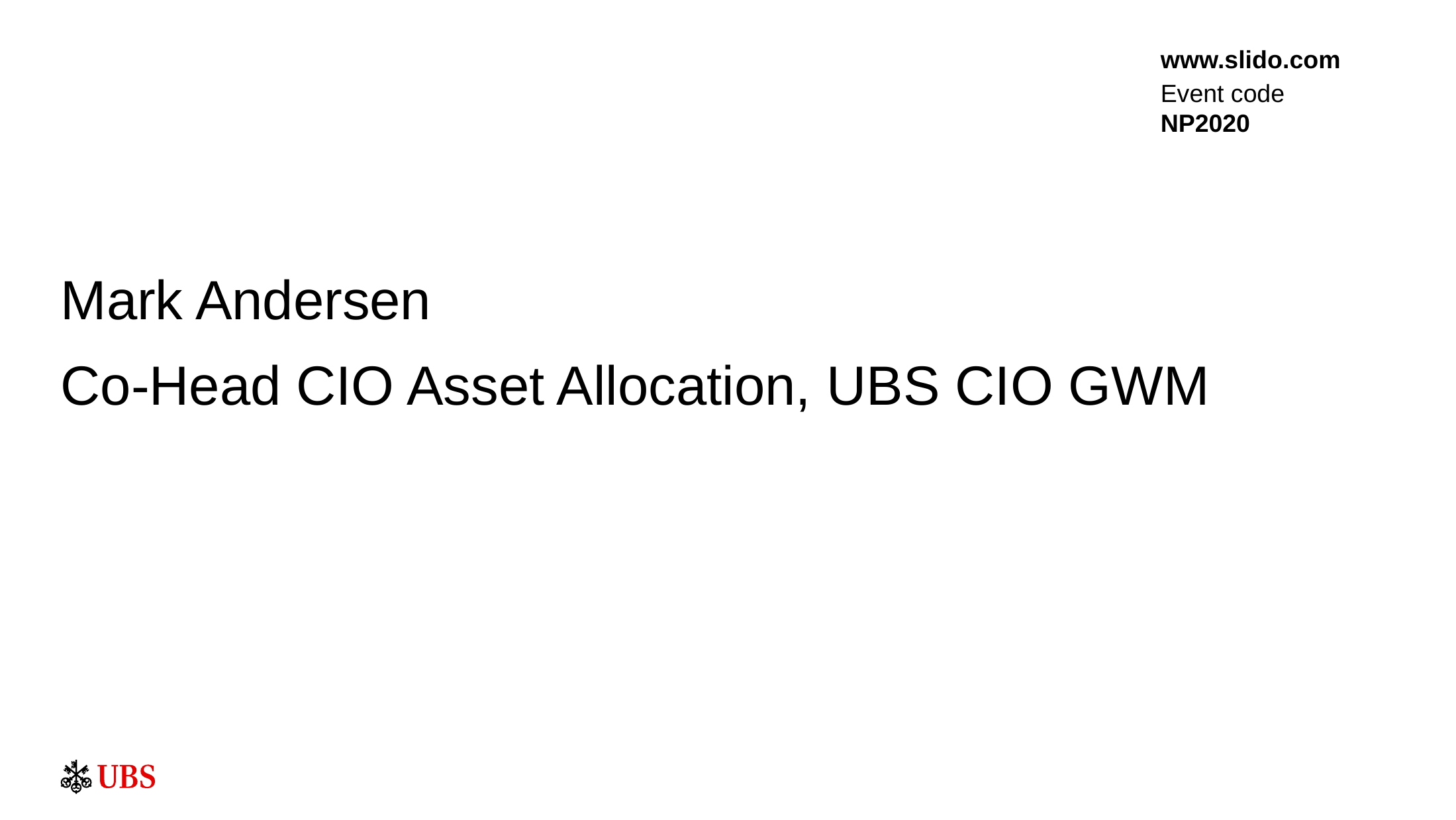

www.slido.com
Event code NP2020
Mark Andersen
Co-Head CIO Asset Allocation, UBS CIO GWM